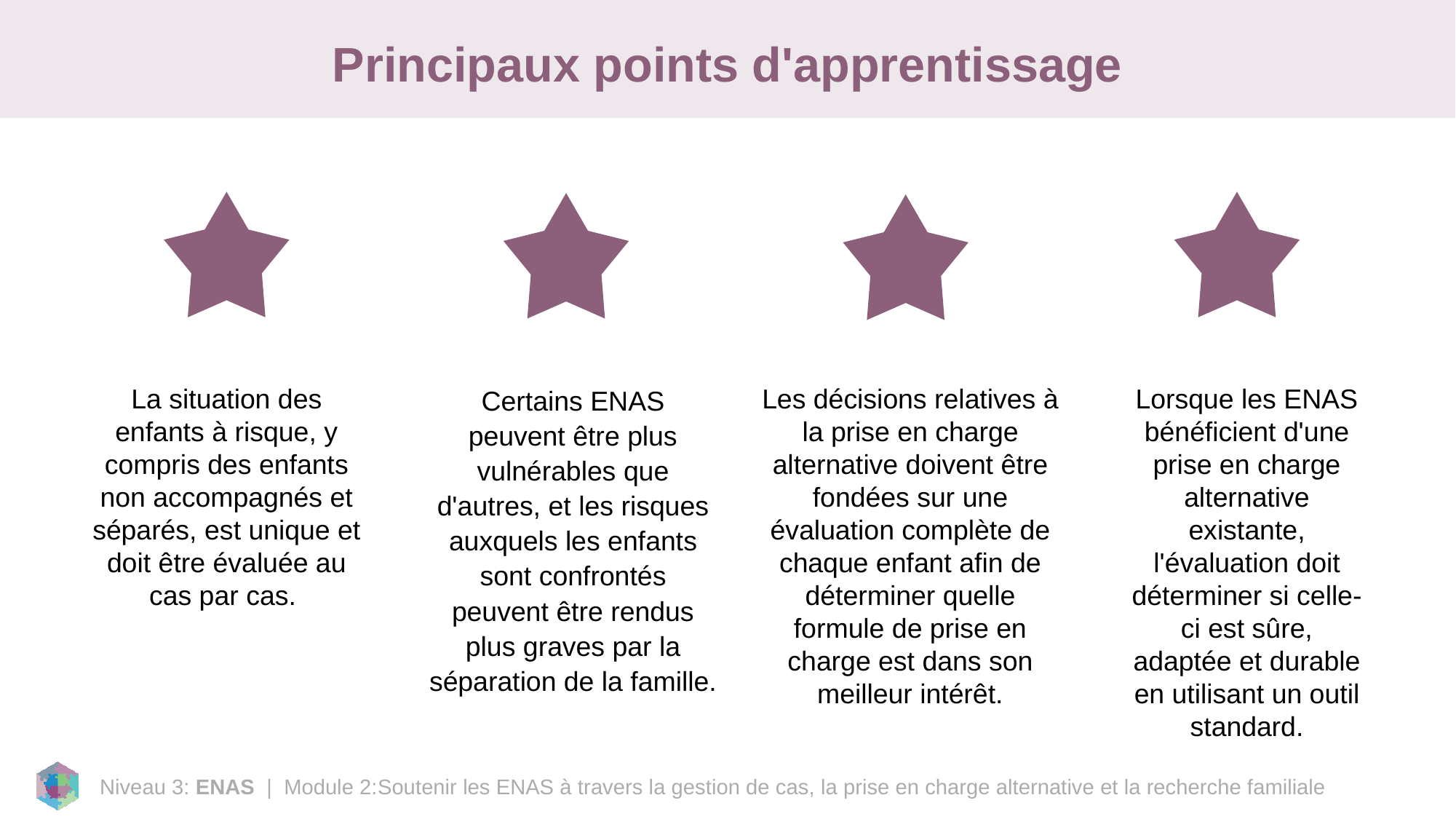

# Principaux points d'apprentissage

La situation des enfants à risque, y compris des enfants non accompagnés et séparés, est unique et doit être évaluée au cas par cas.
Certains ENAS peuvent être plus vulnérables que d'autres, et les risques auxquels les enfants sont confrontés peuvent être rendus plus graves par la séparation de la famille.
Les décisions relatives à la prise en charge alternative doivent être fondées sur une évaluation complète de chaque enfant afin de déterminer quelle formule de prise en charge est dans son meilleur intérêt.
Lorsque les ENAS bénéficient d'une prise en charge alternative existante, l'évaluation doit déterminer si celle-ci est sûre, adaptée et durable en utilisant un outil standard.